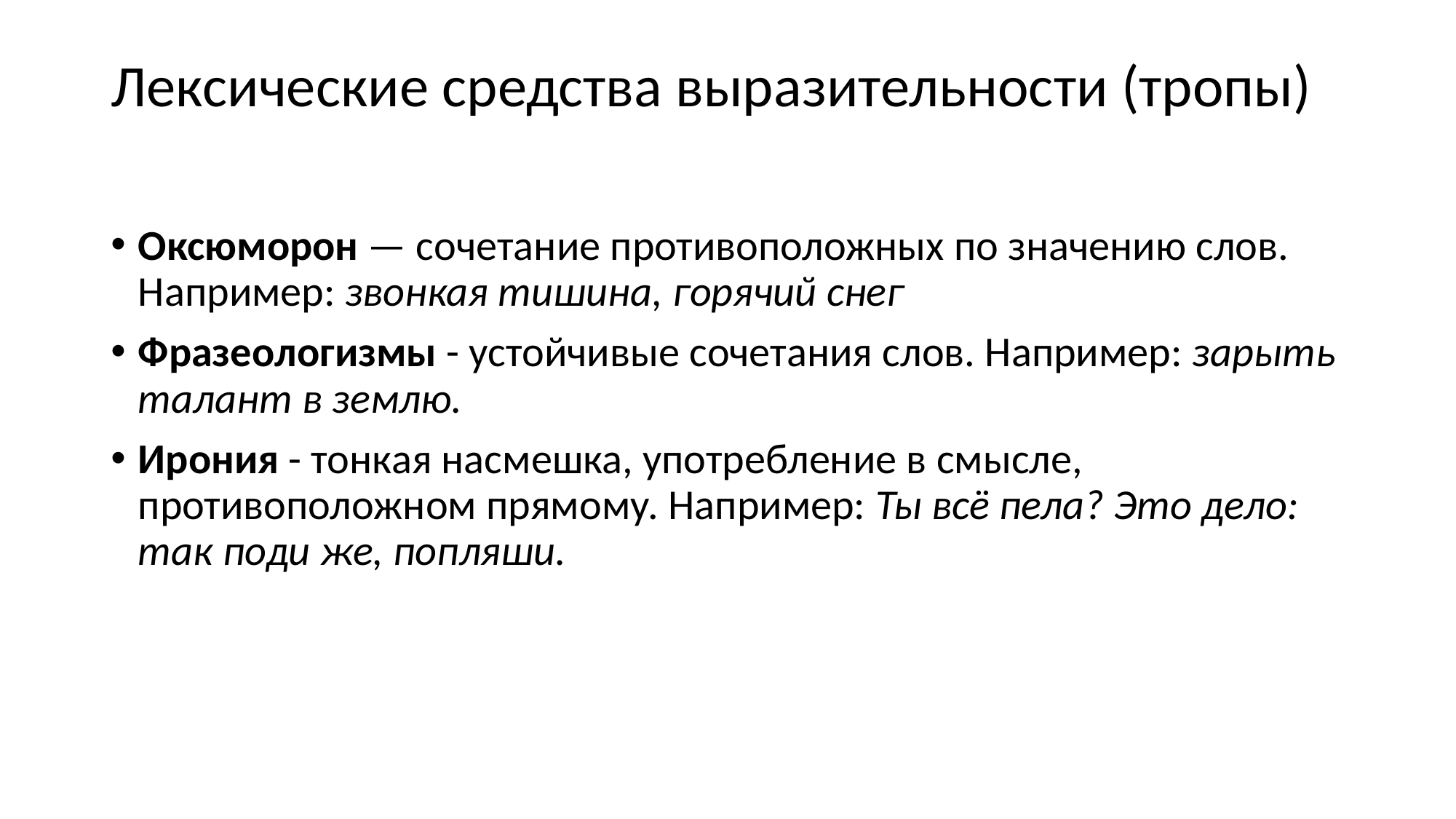

# Лексические средства выразительности (тропы)
Оксюморон — сочетание противоположных по значению слов. Например: звонкая тишина, горячий снег
Фразеологизмы - устойчивые сочетания слов. Например: зарыть талант в землю.
Ирония - тонкая насмешка, употребление в смысле, противоположном прямому. Например: Ты всё пела? Это дело: так поди же, попляши.